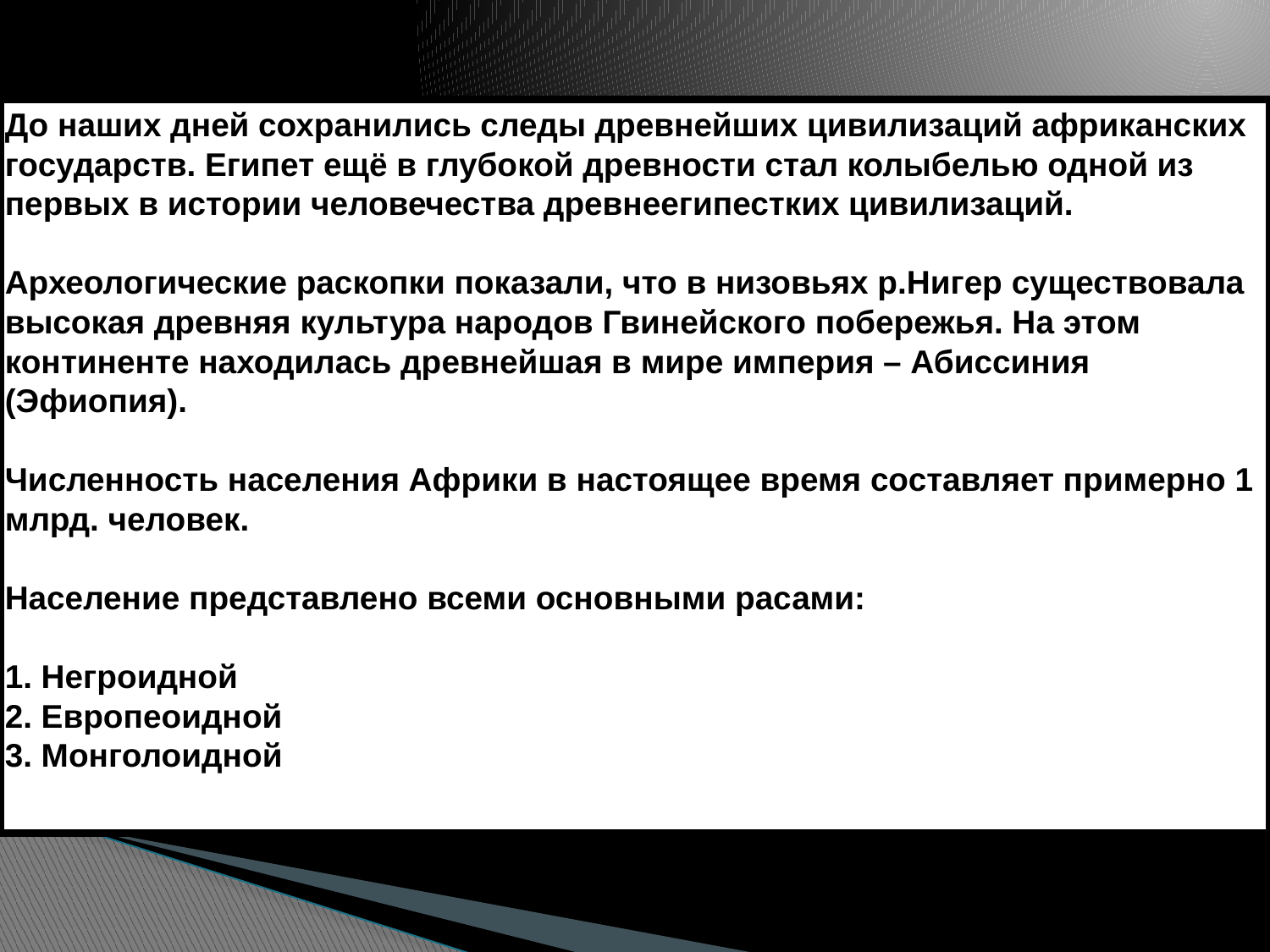

# До наших дней сохранились следы древнейших цивилизаций африканских государств. Египет ещё в глубокой древности стал колыбелью одной из первых в истории человечества древнеегипестких цивилизаций. Археологические раскопки показали, что в низовьях р.Нигер существовала высокая древняя культура народов Гвинейского побережья. На этом континенте находилась древнейшая в мире империя – Абиссиния (Эфиопия). Численность населения Африки в настоящее время составляет примерно 1 млрд. человек. Население представлено всеми основными расами: 1. Негроидной 2. Европеоидной 3. Монголоидной